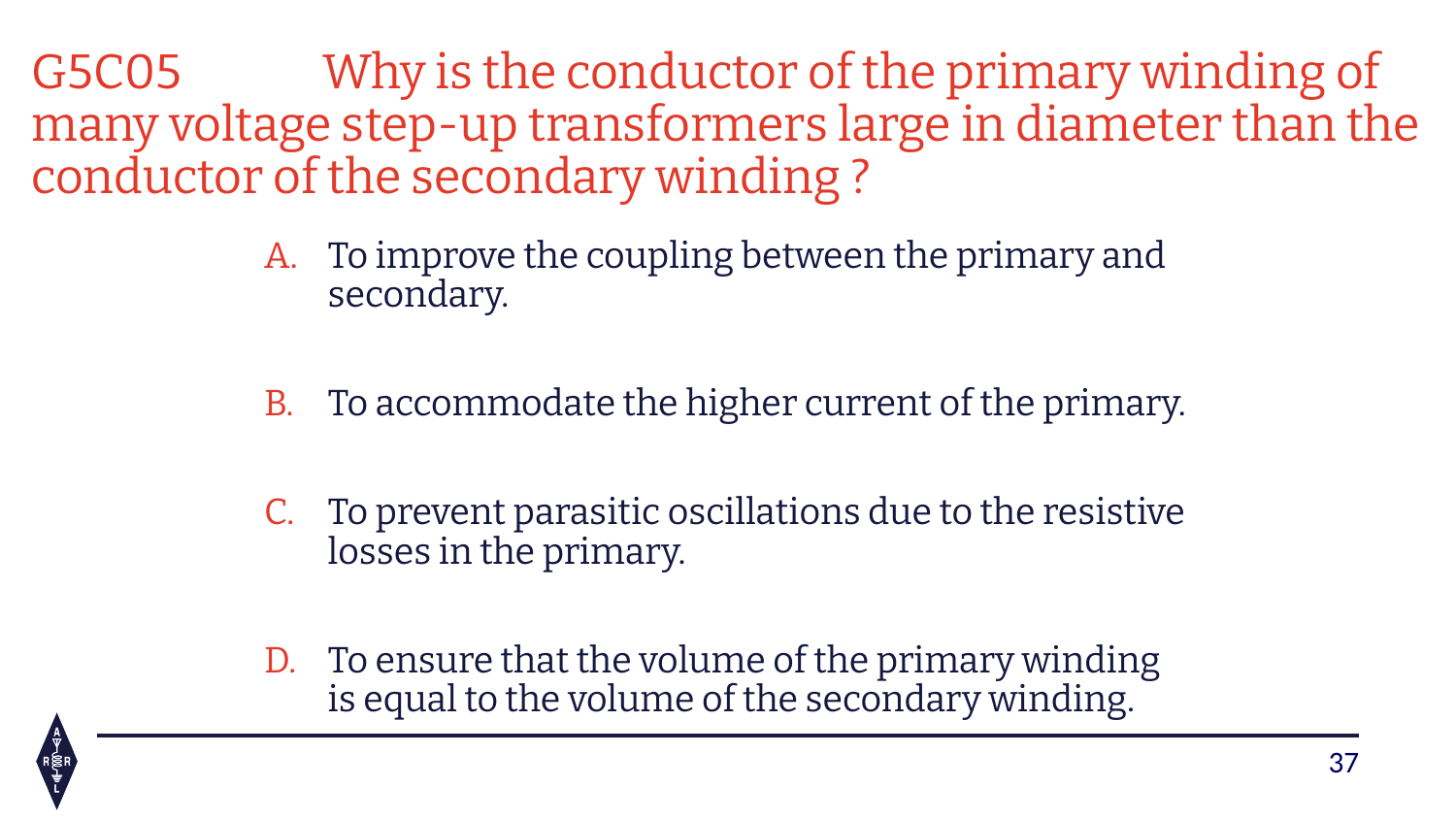

G5C05	Why is the conductor of the primary winding of many voltage step-up transformers large in diameter than the conductor of the secondary winding ?
To improve the coupling between the primary and secondary.

To accommodate the higher current of the primary.

To prevent parasitic oscillations due to the resistive losses in the primary.

To ensure that the volume of the primary winding is equal to the volume of the secondary winding.
37